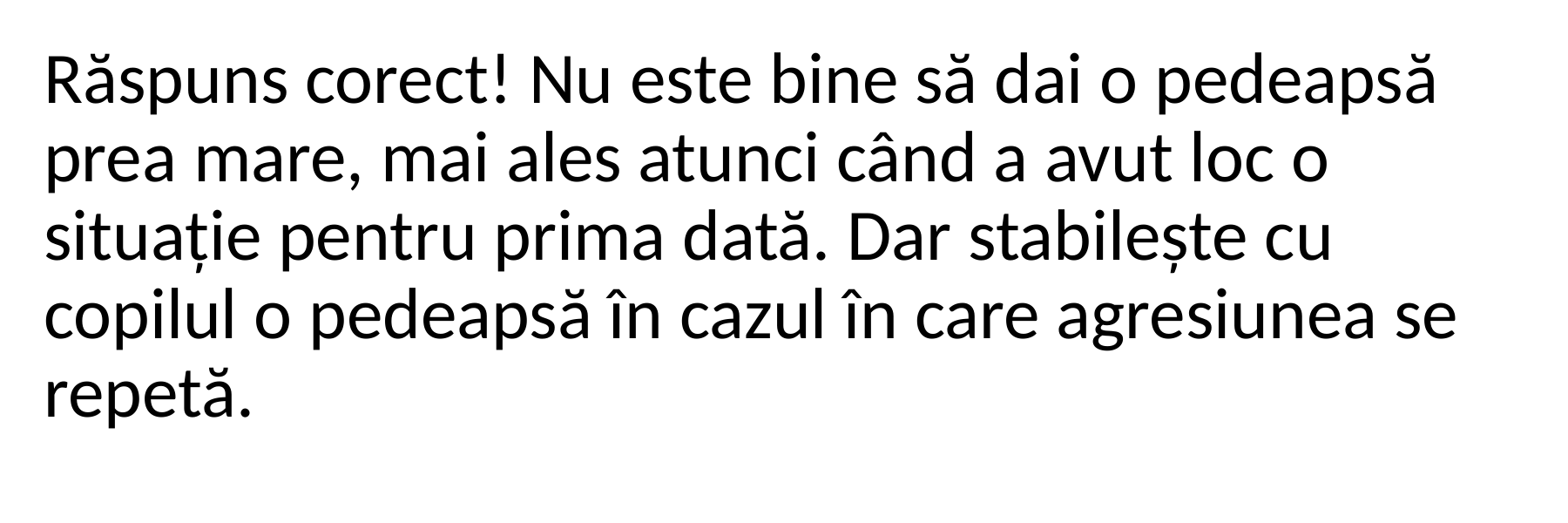

Răspuns corect! Nu este bine să dai o pedeapsă prea mare, mai ales atunci când a avut loc o situație pentru prima dată. Dar stabilește cu copilul o pedeapsă în cazul în care agresiunea se repetă.